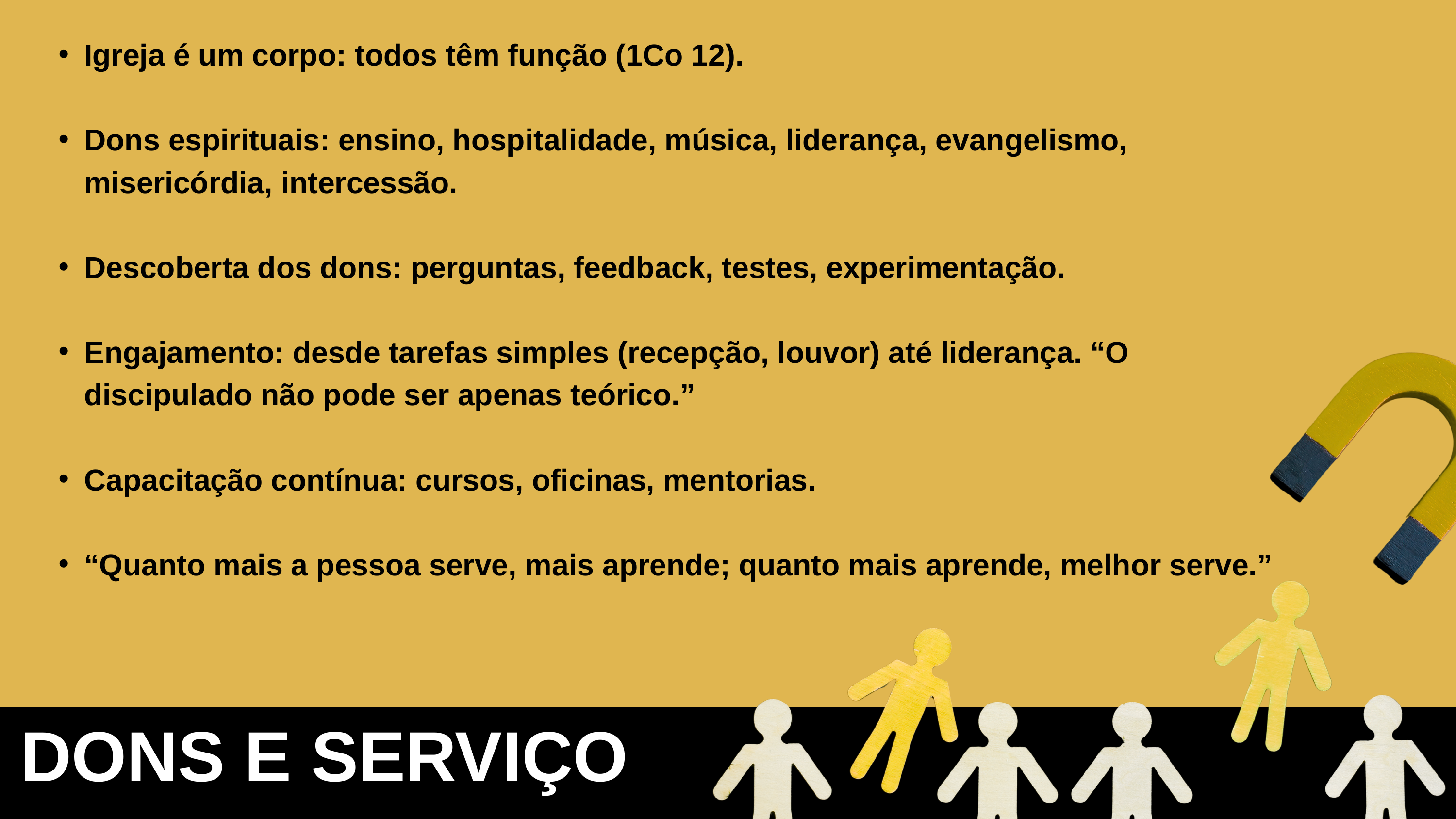

Igreja é um corpo: todos têm função (1Co 12).

Dons espirituais: ensino, hospitalidade, música, liderança, evangelismo, misericórdia, intercessão.

Descoberta dos dons: perguntas, feedback, testes, experimentação.

Engajamento: desde tarefas simples (recepção, louvor) até liderança. “O discipulado não pode ser apenas teórico.”

Capacitação contínua: cursos, oficinas, mentorias.

“Quanto mais a pessoa serve, mais aprende; quanto mais aprende, melhor serve.”

DONS E SERVIÇO